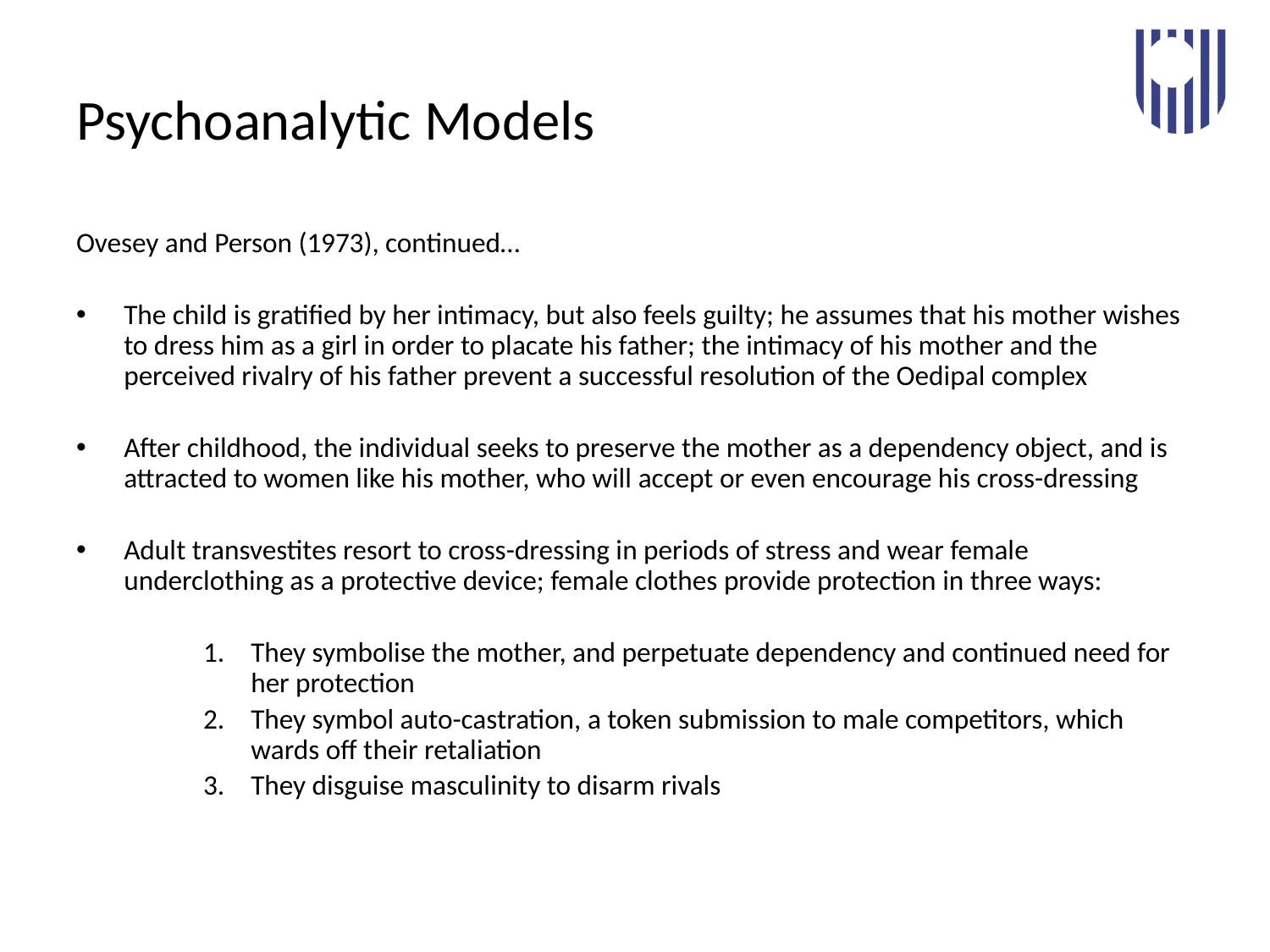

# Psychoanalytic Models
Ovesey and Person (1973), continued…

The child is gratified by her intimacy, but also feels guilty; he assumes that his mother wishes to dress him as a girl in order to placate his father; the intimacy of his mother and the perceived rivalry of his father prevent a successful resolution of the Oedipal complex

After childhood, the individual seeks to preserve the mother as a dependency object, and is attracted to women like his mother, who will accept or even encourage his cross-dressing

Adult transvestites resort to cross-dressing in periods of stress and wear female underclothing as a protective device; female clothes provide protection in three ways:

They symbolise the mother, and perpetuate dependency and continued need for her protection
They symbol auto-castration, a token submission to male competitors, which wards off their retaliation
They disguise masculinity to disarm rivals